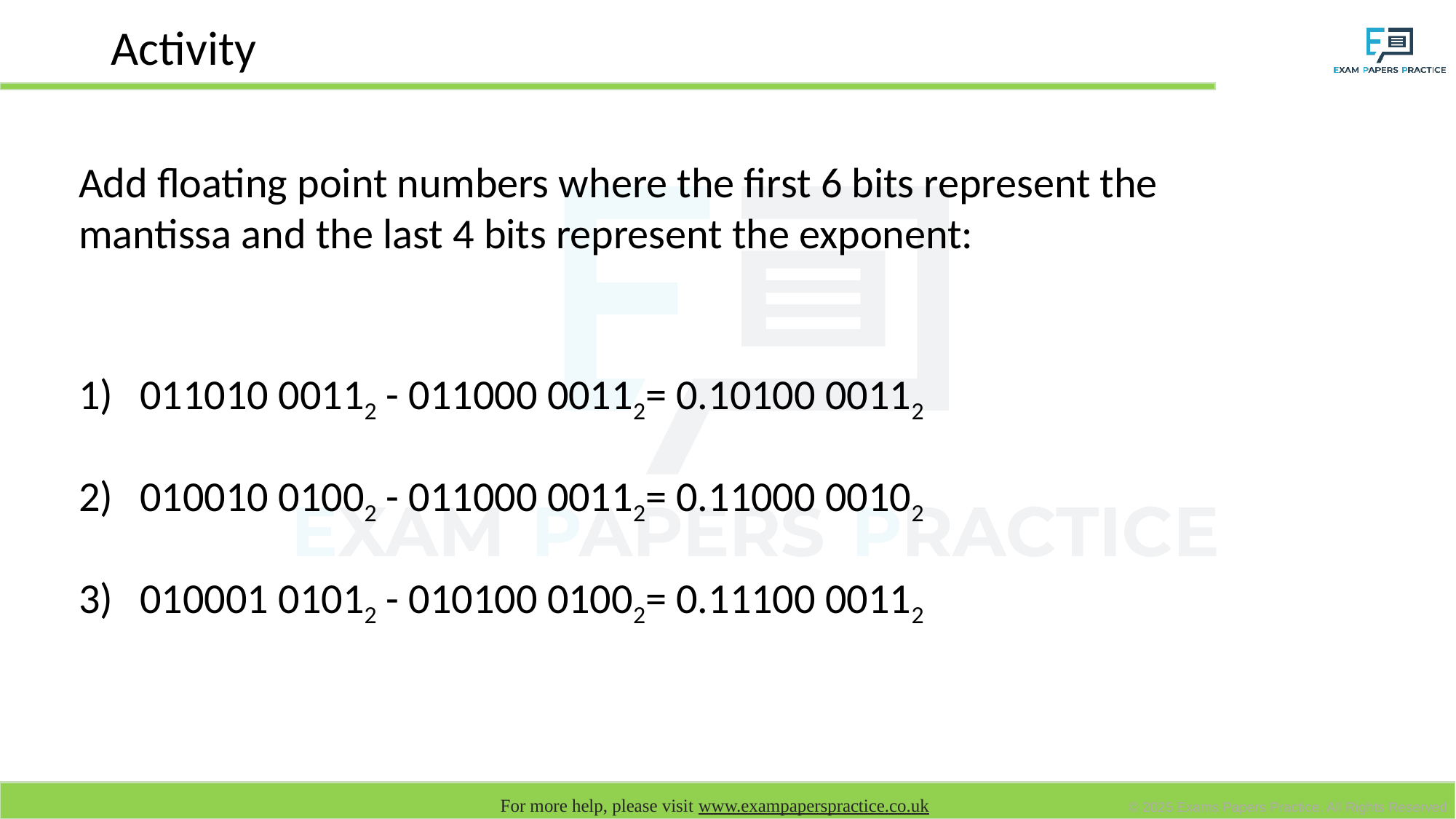

# Activity
Add floating point numbers where the first 6 bits represent the mantissa and the last 4 bits represent the exponent:

011010 00112 - 011000 00112= 0.10100 00112
010010 01002 - 011000 00112= 0.11000 00102
010001 01012 - 010100 01002= 0.11100 00112